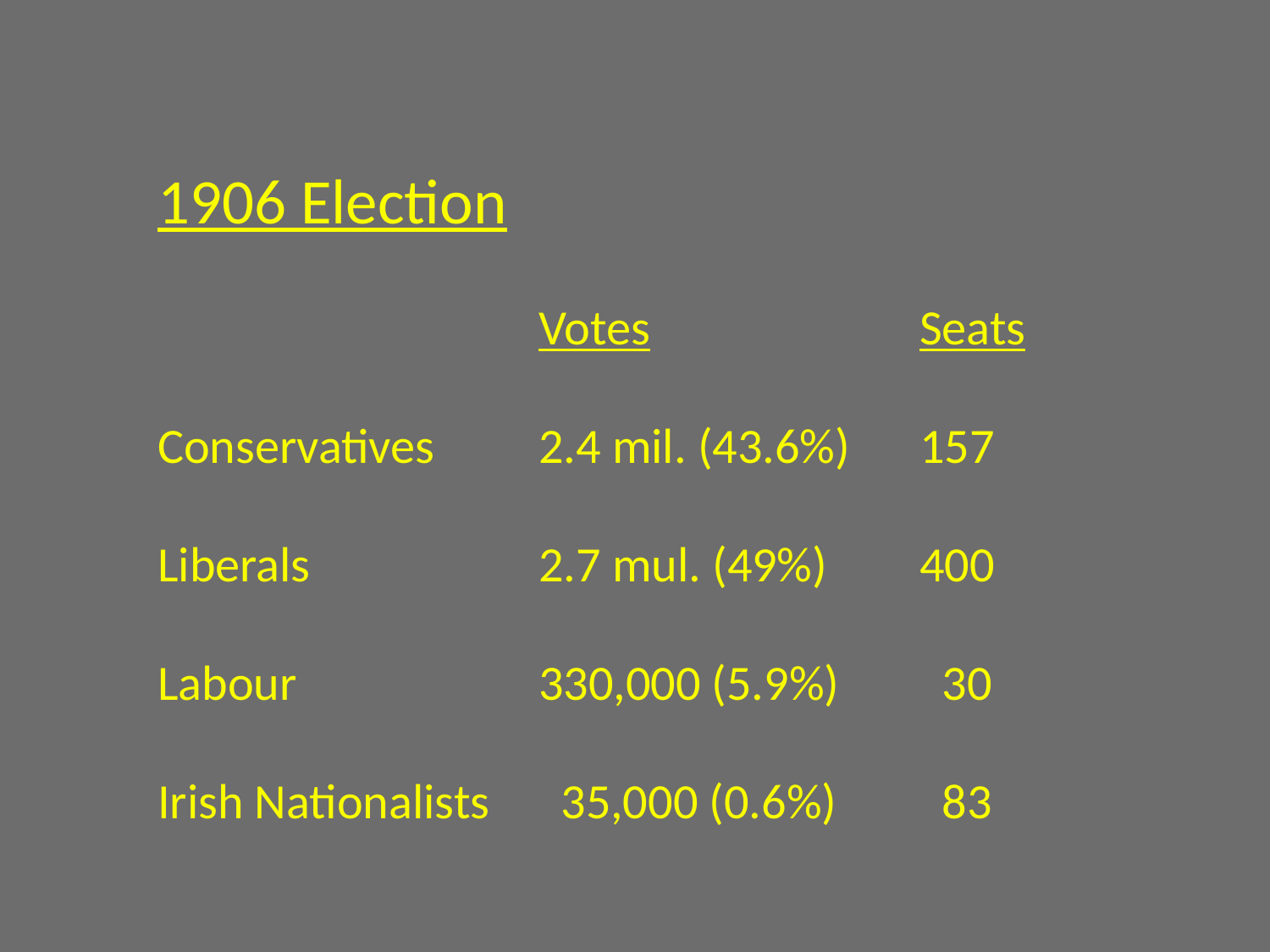

1906 Election

			Votes			Seats

Conservatives	2.4 mil. (43.6%)	157

Liberals		2.7 mul. (49%)	400

Labour		330,000 (5.9%)	  30

Irish Nationalists	  35,000 (0.6%)	  83